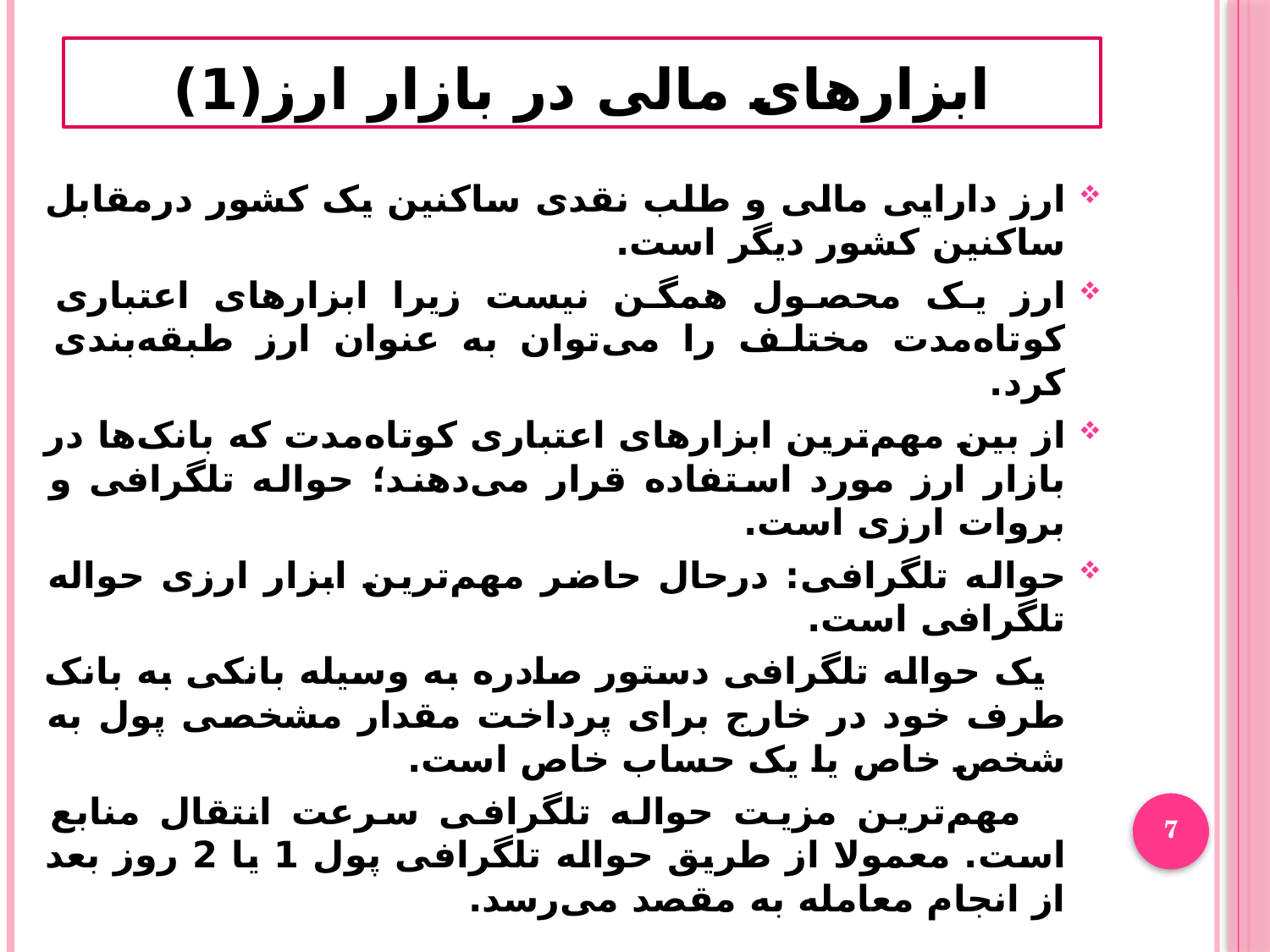

# ابزارهای مالی در بازار ارز(1)
ارز دارایی مالی و طلب نقدی ساکنین یک کشور درمقابل ساکنین کشور دیگر است.
ارز یک محصول همگن نیست زیرا ابزارهای اعتباری کوتاه‌مدت مختلف را می‌توان به عنوان ارز طبقه‌بندی کرد.
از بین مهم‌ترین ابزارهای اعتباری کوتاه‌مدت که بانک‌ها در بازار ارز مورد استفاده قرار می‌دهند؛ حواله تلگرافی و بروات ارزی است.
حواله تلگرافی: درحال حاضر مهم‌ترین ابزار ارزی حواله تلگرافی است.
    یک حواله تلگرافی دستور صادره به وسیله بانکی به بانک طرف خود در خارج برای پرداخت مقدار مشخصی پول به شخص خاص یا یک حساب خاص است.
    مهم‌ترین مزیت حواله تلگرافی سرعت انتقال منابع است. معمولا از طریق حواله تلگرافی پول 1 یا 2 روز بعد از انجام معامله به مقصد می‌رسد.

7